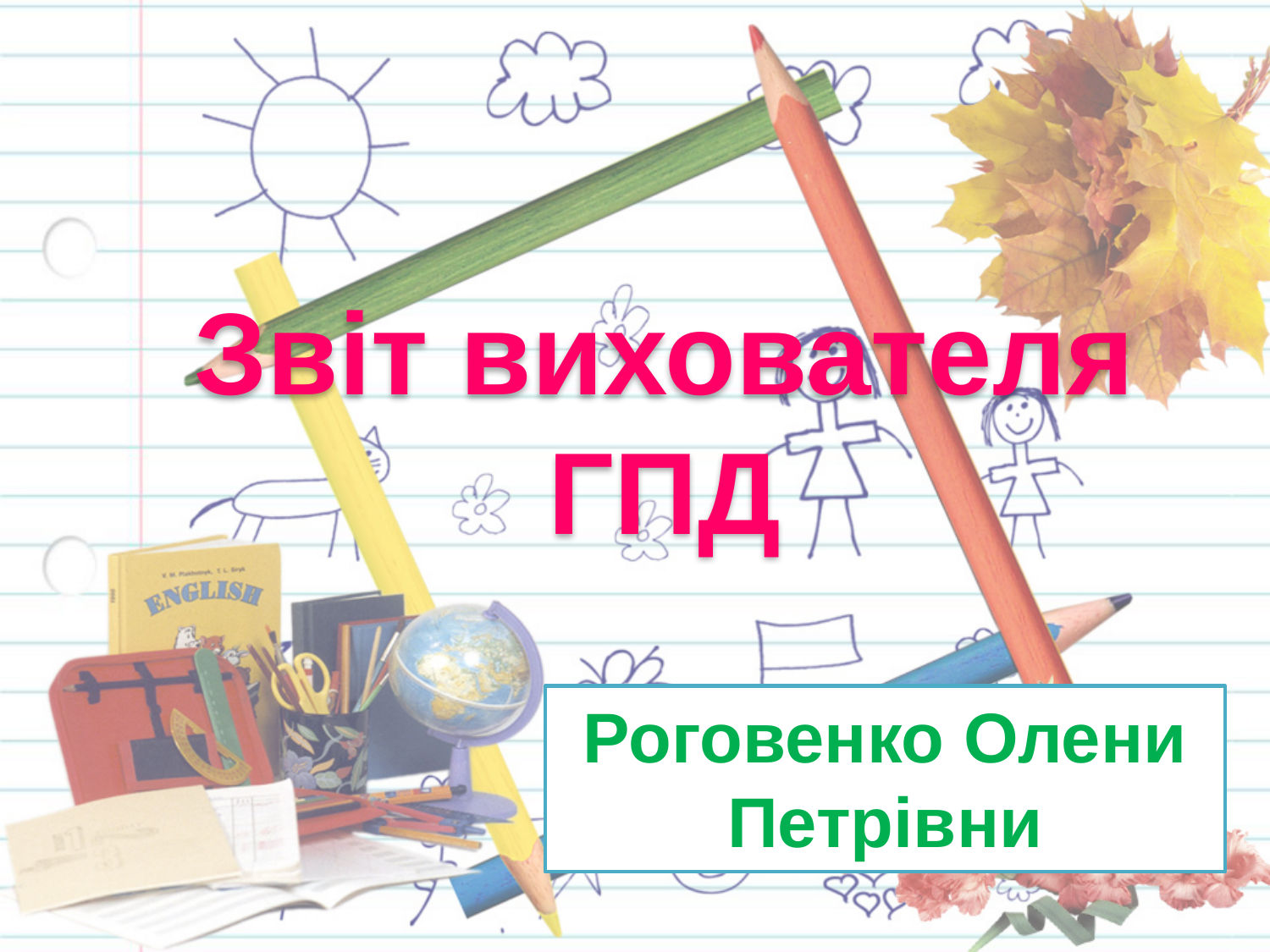

# Звіт вихователя ГПД
Роговенко Олени Петрівни